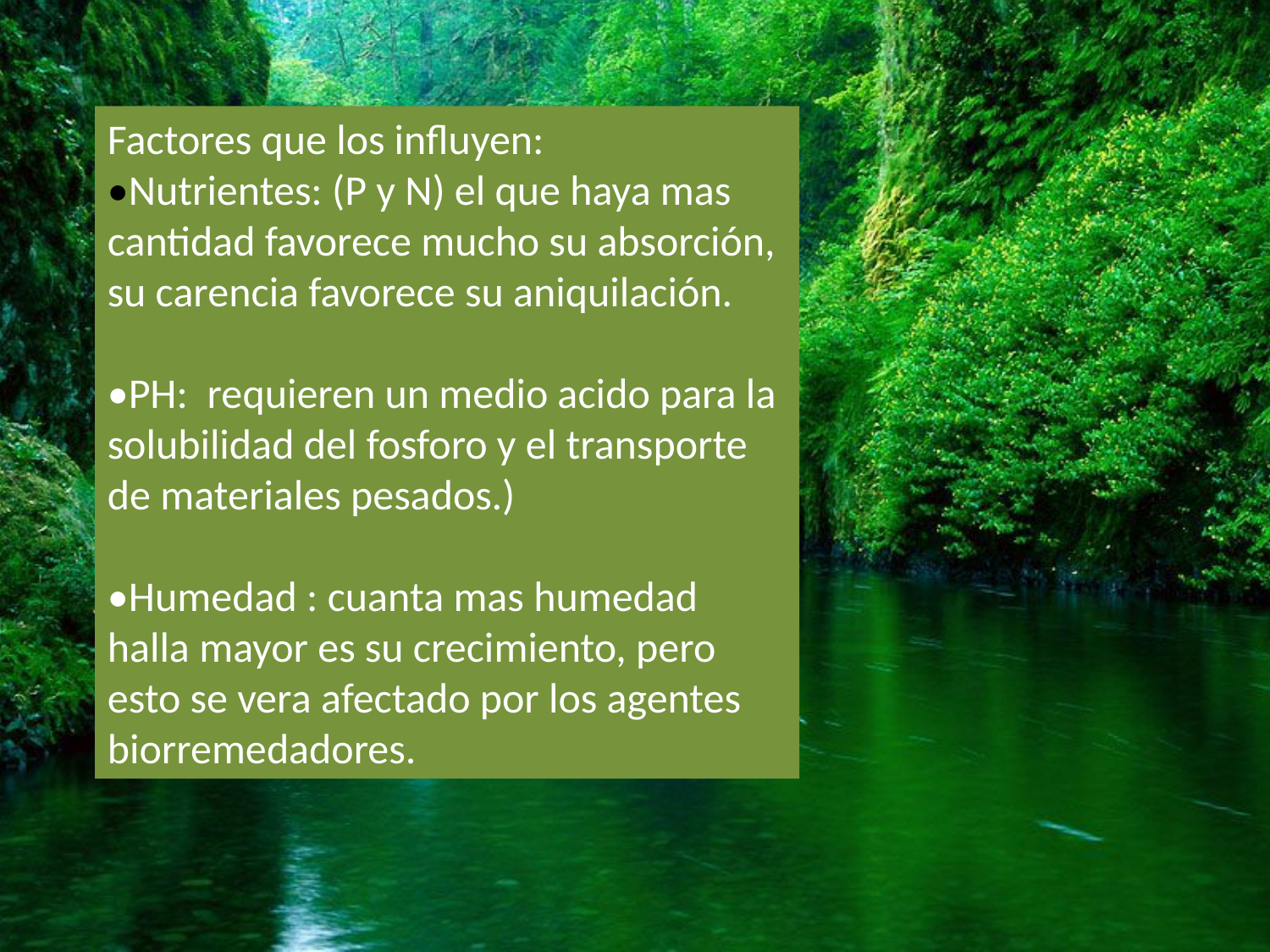

Factores que los influyen:
•Nutrientes: (P y N) el que haya mas cantidad favorece mucho su absorción, su carencia favorece su aniquilación.

•PH:  requieren un medio acido para la solubilidad del fosforo y el transporte de materiales pesados.)

•Humedad : cuanta mas humedad halla mayor es su crecimiento, pero esto se vera afectado por los agentes biorremedadores.